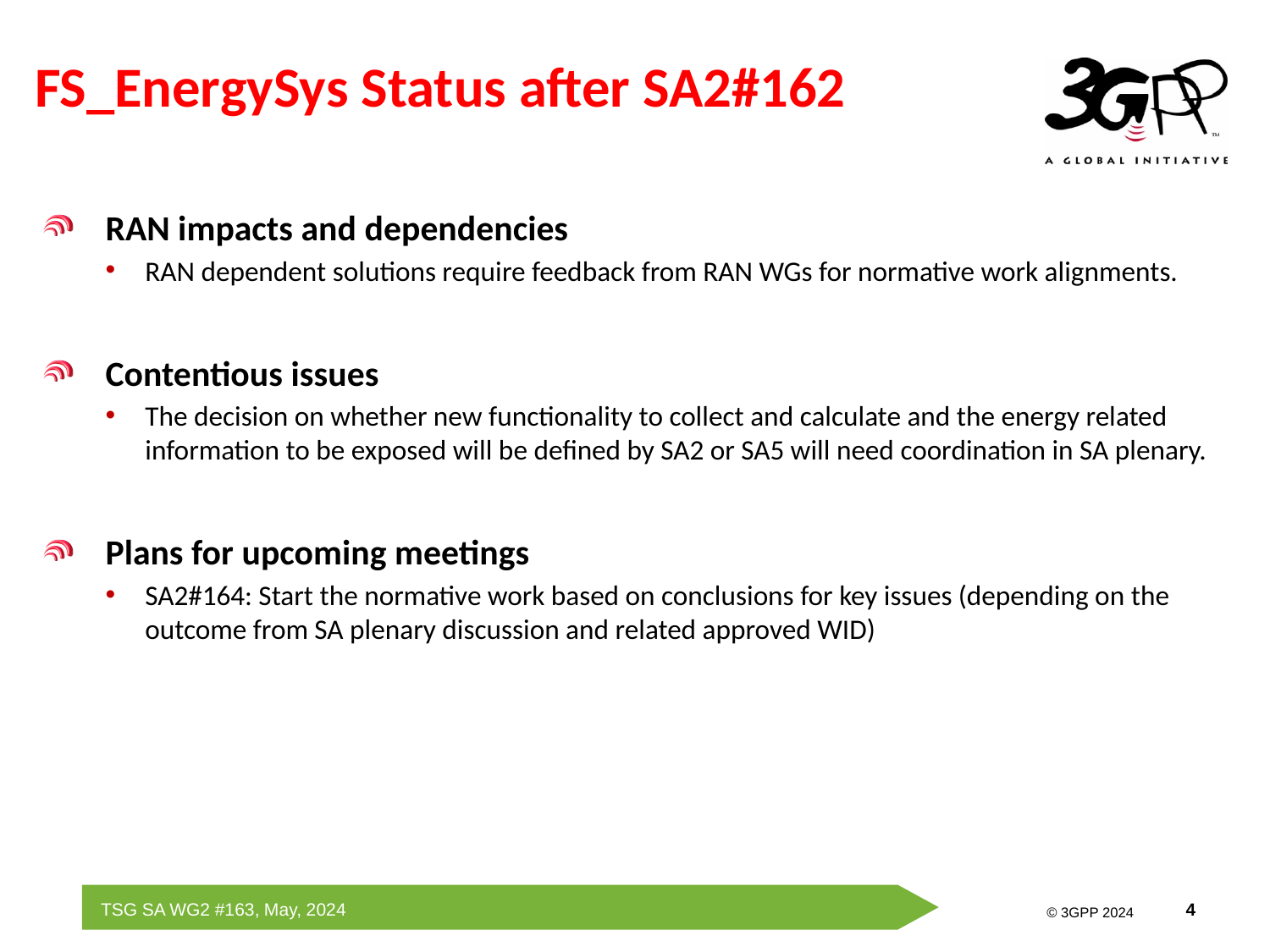

# FS_EnergySys Status after SA2#162
RAN impacts and dependencies
RAN dependent solutions require feedback from RAN WGs for normative work alignments.

Contentious issues
The decision on whether new functionality to collect and calculate and the energy related information to be exposed will be defined by SA2 or SA5 will need coordination in SA plenary.

Plans for upcoming meetings
SA2#164: Start the normative work based on conclusions for key issues (depending on the outcome from SA plenary discussion and related approved WID)